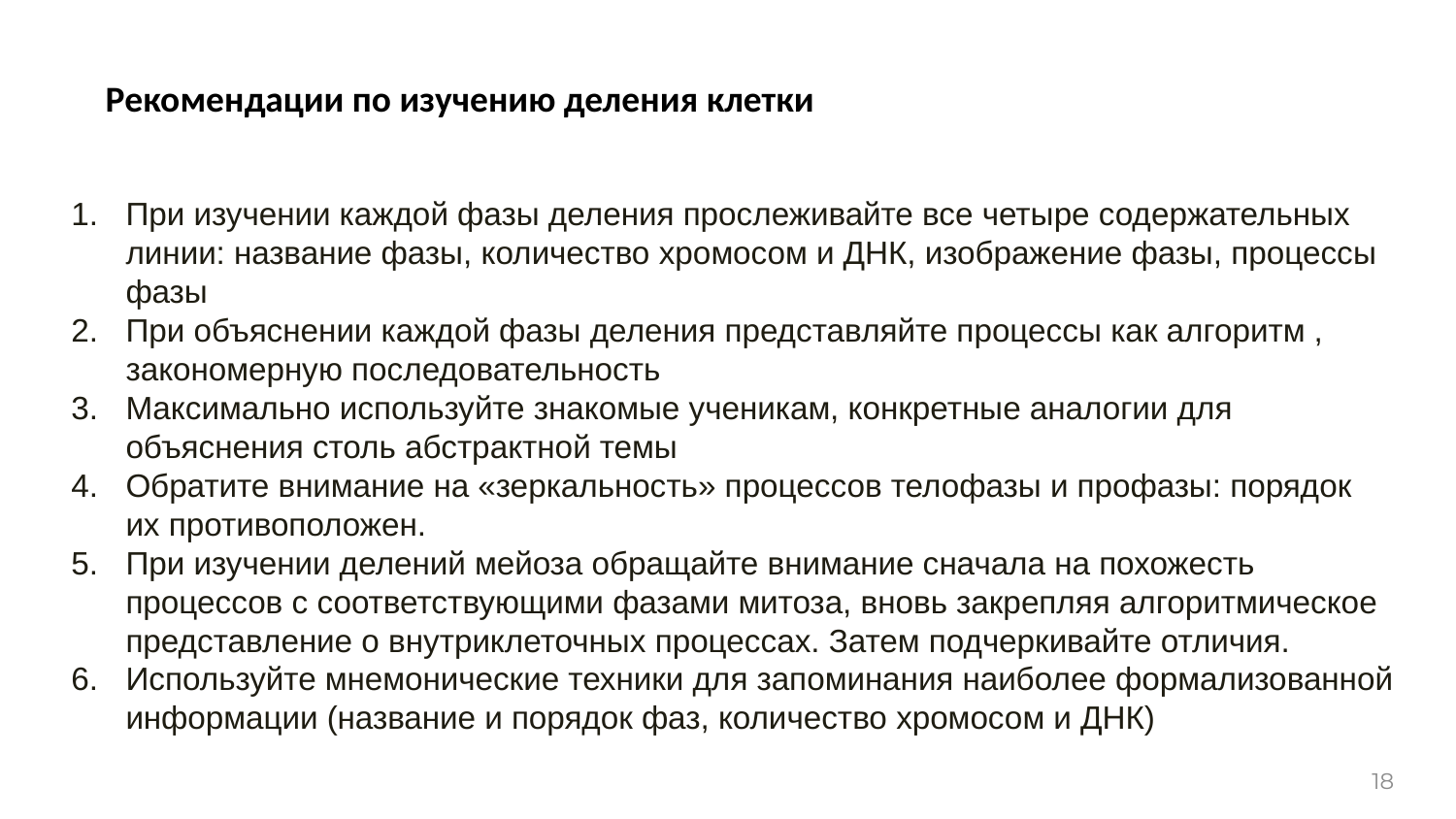

Рекомендации по изучению деления клетки

При изучении каждой фазы деления прослеживайте все четыре содержательных линии: название фазы, количество хромосом и ДНК, изображение фазы, процессы фазы
При объяснении каждой фазы деления представляйте процессы как алгоритм , закономерную последовательность
Максимально используйте знакомые ученикам, конкретные аналогии для объяснения столь абстрактной темы
Обратите внимание на «зеркальность» процессов телофазы и профазы: порядок их противоположен.
При изучении делений мейоза обращайте внимание сначала на похожесть процессов с соответствующими фазами митоза, вновь закрепляя алгоритмическое представление о внутриклеточных процессах. Затем подчеркивайте отличия.
Используйте мнемонические техники для запоминания наиболее формализованной информации (название и порядок фаз, количество хромосом и ДНК)
Информационно-методическое обеспечение
18